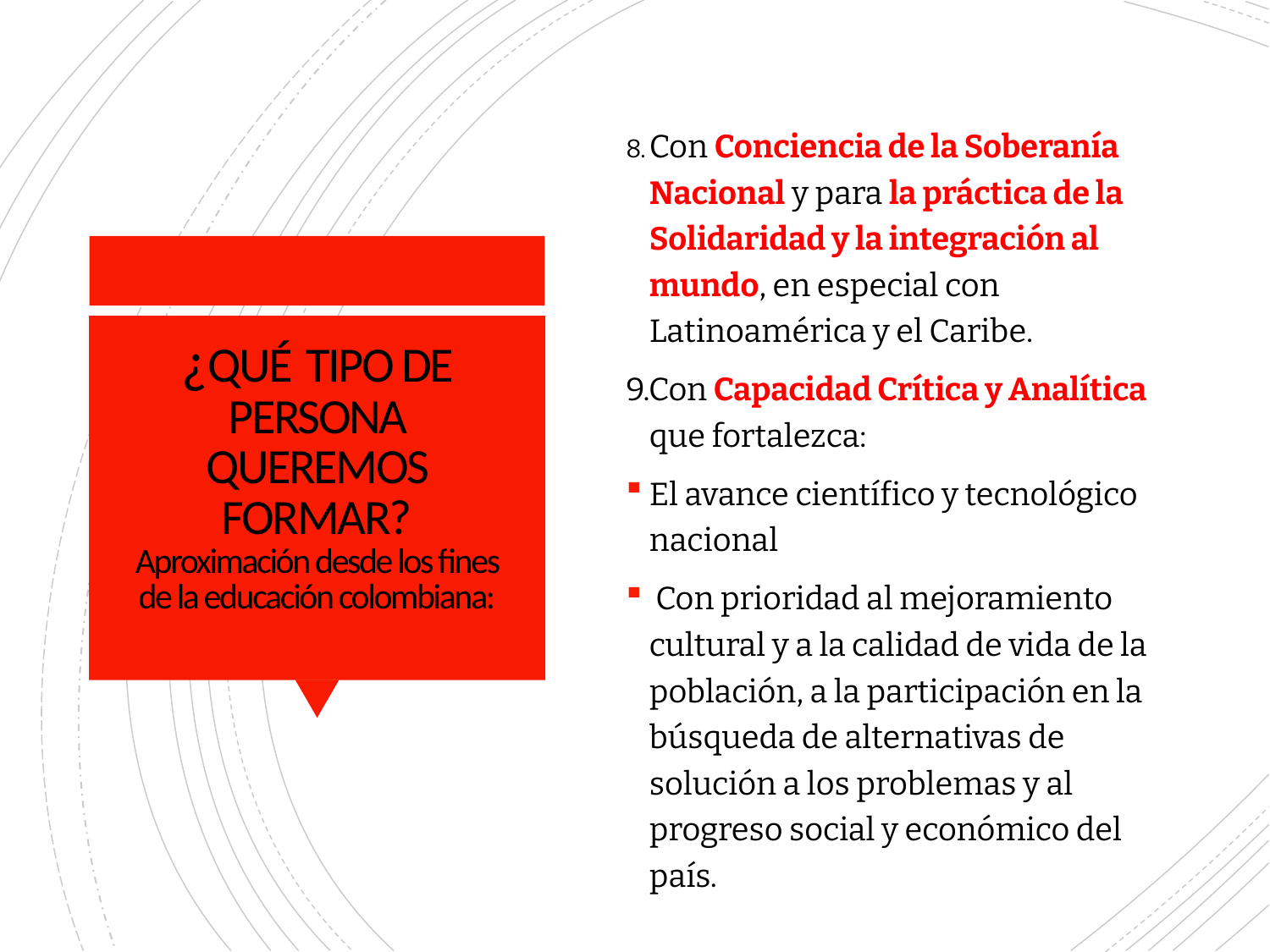

8.	Con Conciencia de la Soberanía Nacional y para la práctica de la Solidaridad y la integración al mundo, en especial con Latinoamérica y el Caribe.
9.Con Capacidad Crítica y Analítica que fortalezca:
El avance científico y tecnológico nacional
 Con prioridad al mejoramiento cultural y a la calidad de vida de la población, a la participación en la búsqueda de alternativas de solución a los problemas y al progreso social y económico del país.

# ¿QUÉ TIPO DE PERSONA QUEREMOS FORMAR? Aproximación desde los fines de la educación colombiana: